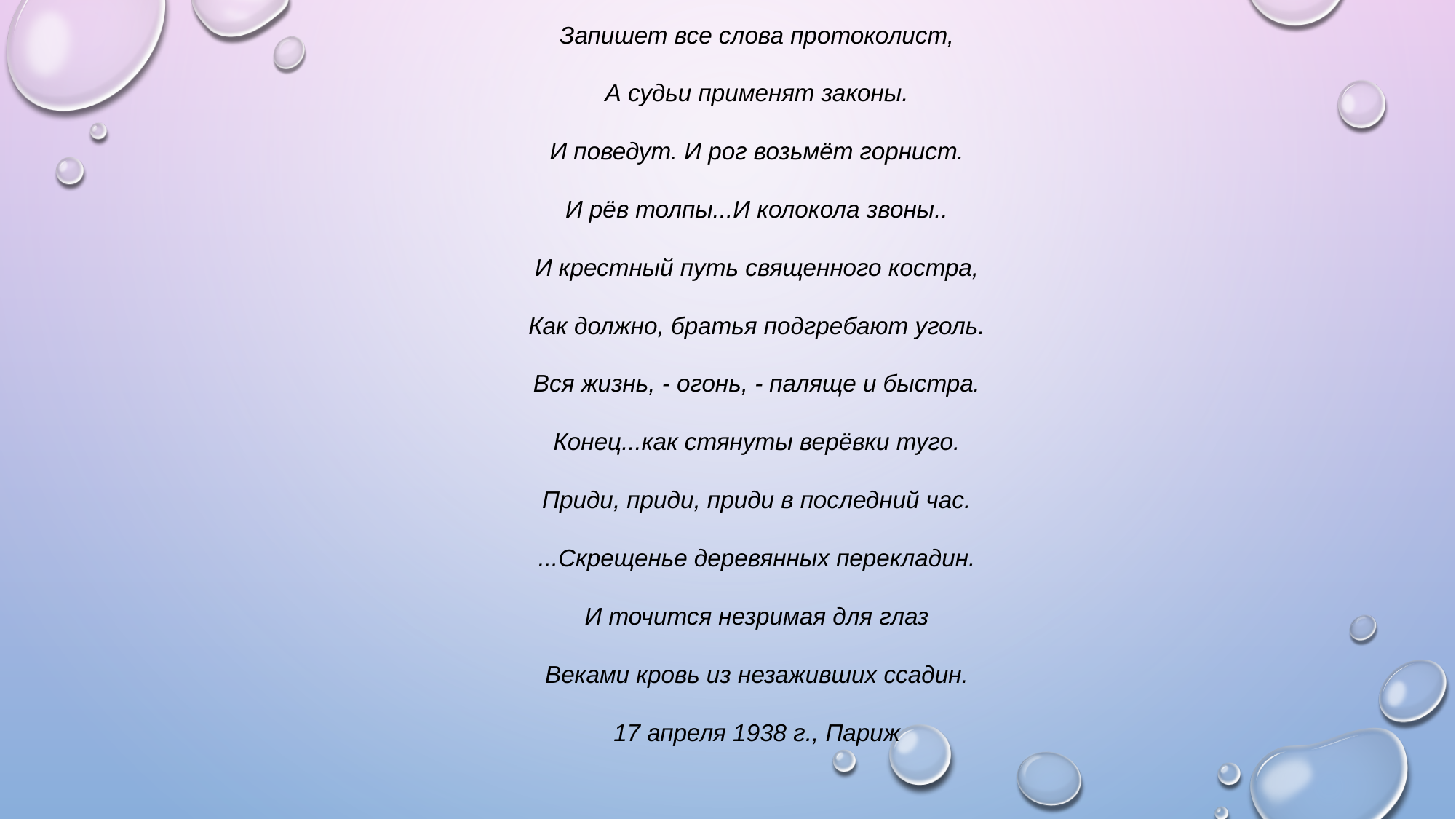

Запишет все слова протоколист,
А судьи применят законы.
И поведут. И рог возьмёт горнист.
И рёв толпы...И колокола звоны..
И крестный путь священного костра,
Как должно, братья подгребают уголь.
Вся жизнь, - огонь, - паляще и быстра.
Конец...как стянуты верёвки туго.
Приди, приди, приди в последний час.
...Скрещенье деревянных перекладин.
И точится незримая для глаз
Веками кровь из незаживших ссадин.
17 апреля 1938 г., Париж